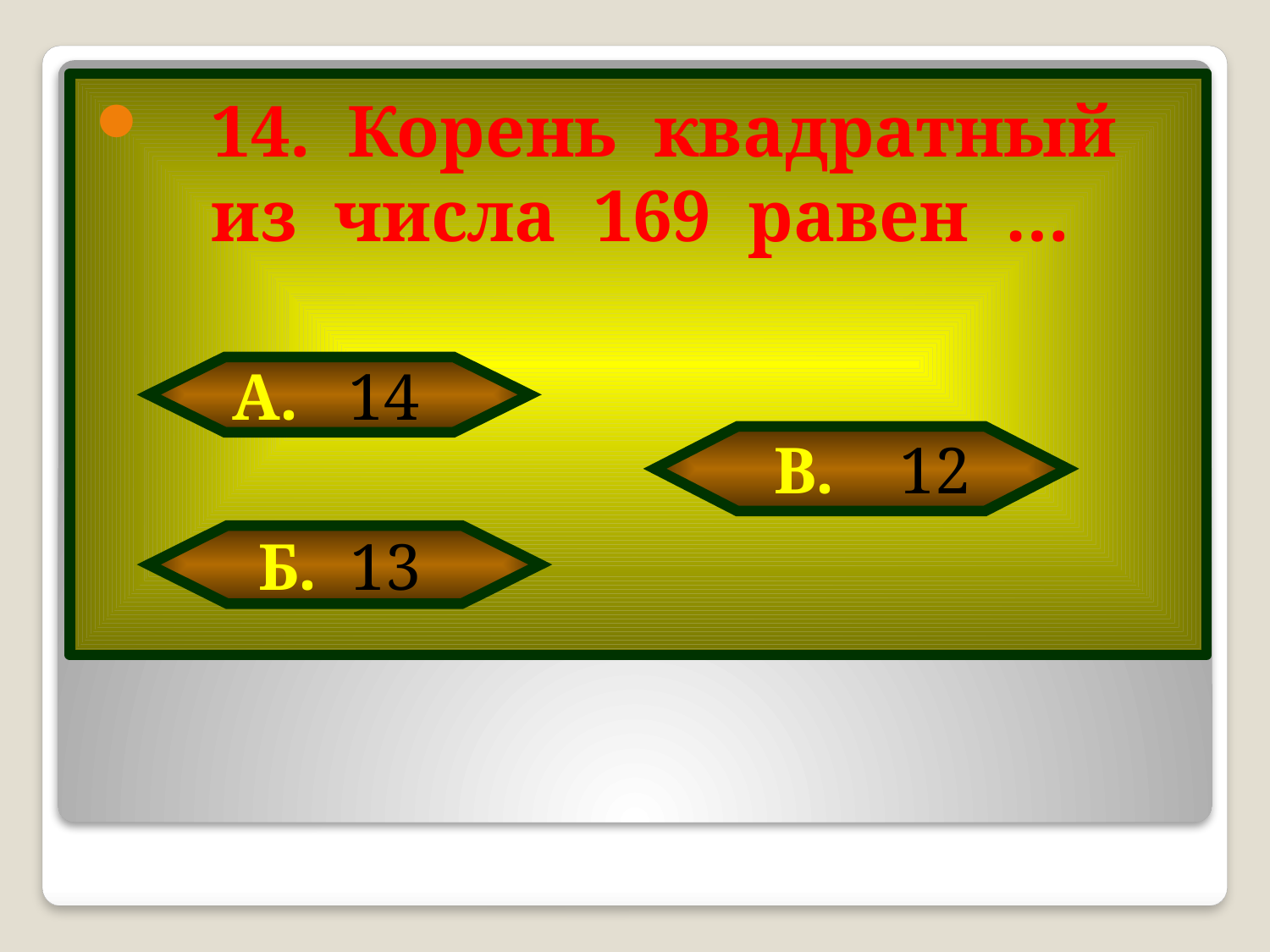

14.  Корень  квадратный  из  числа  169  равен  …
А.   14
  В.    12
Б.  13
#